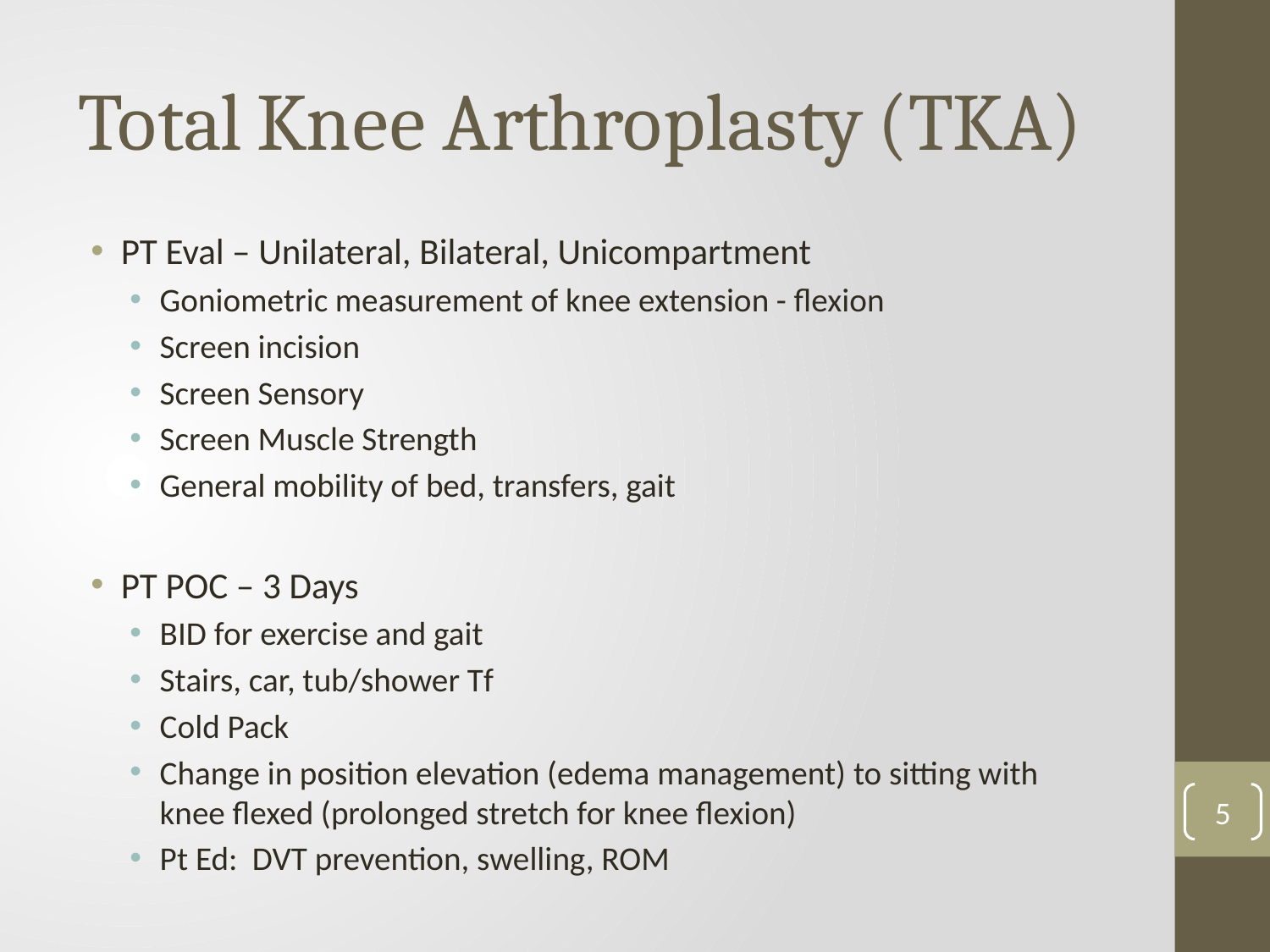

# Total Knee Arthroplasty (TKA)
PT Eval – Unilateral, Bilateral, Unicompartment
Goniometric measurement of knee extension - flexion
Screen incision
Screen Sensory
Screen Muscle Strength
General mobility of bed, transfers, gait

PT POC – 3 Days
BID for exercise and gait
Stairs, car, tub/shower Tf
Cold Pack
Change in position elevation (edema management) to sitting with knee flexed (prolonged stretch for knee flexion)
Pt Ed:  DVT prevention, swelling, ROM
5